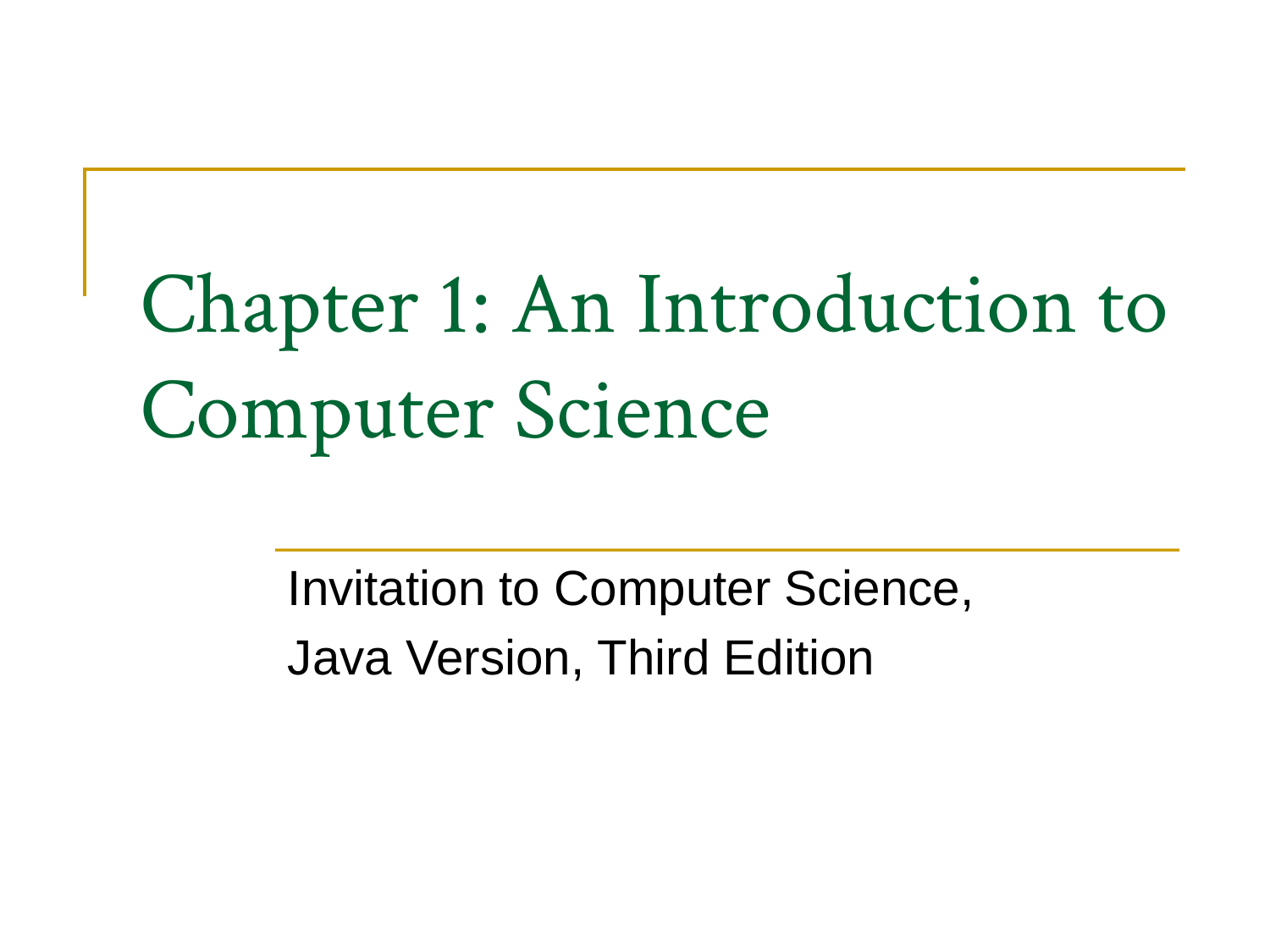

# Chapter 1: An Introduction to Computer Science
Invitation to Computer Science,
Java Version, Third Edition